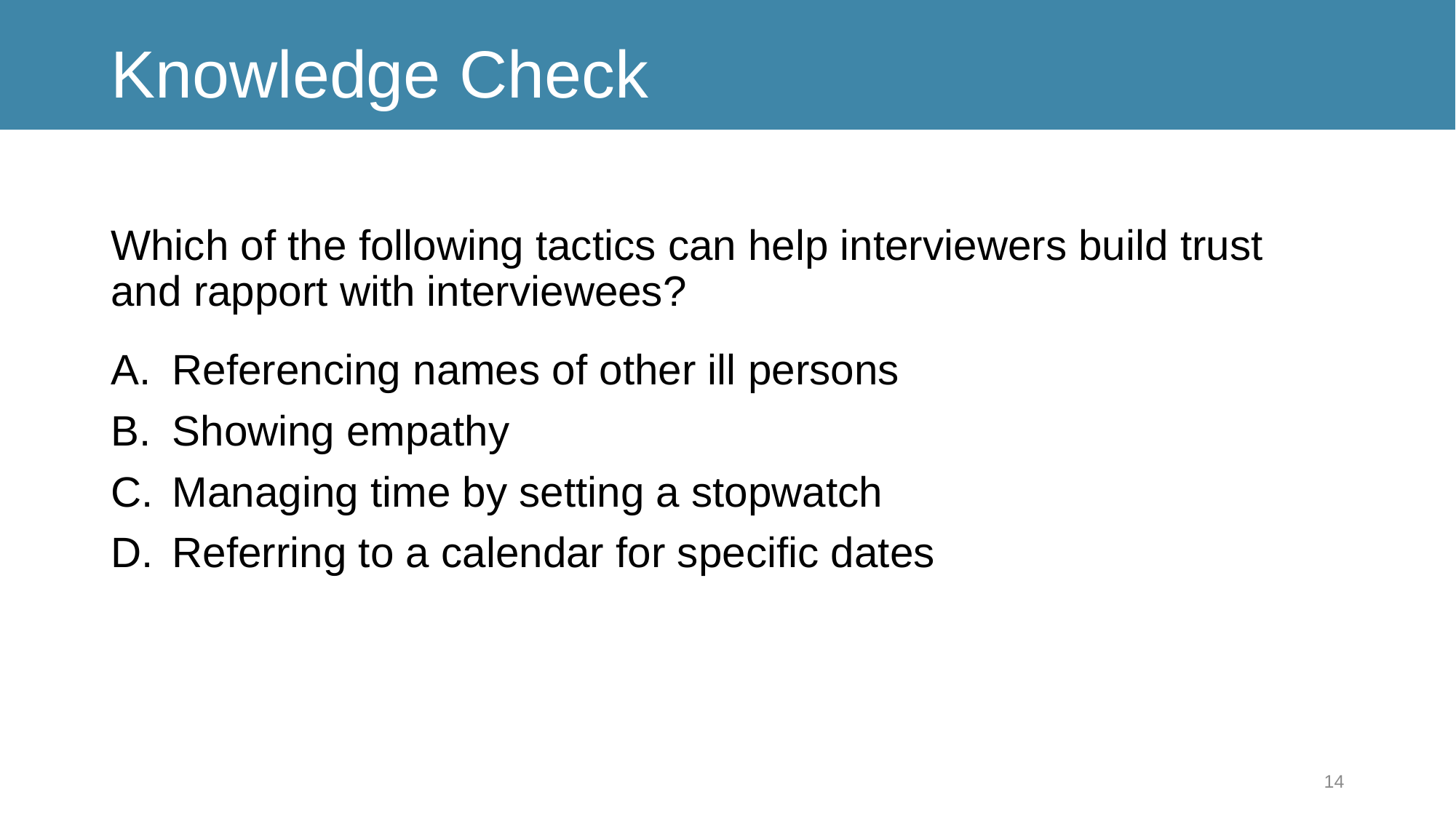

# Knowledge Check
Which of the following tactics can help interviewers build trust and rapport with interviewees?
Referencing names of other ill persons
Showing empathy
Managing time by setting a stopwatch
Referring to a calendar for specific dates
14